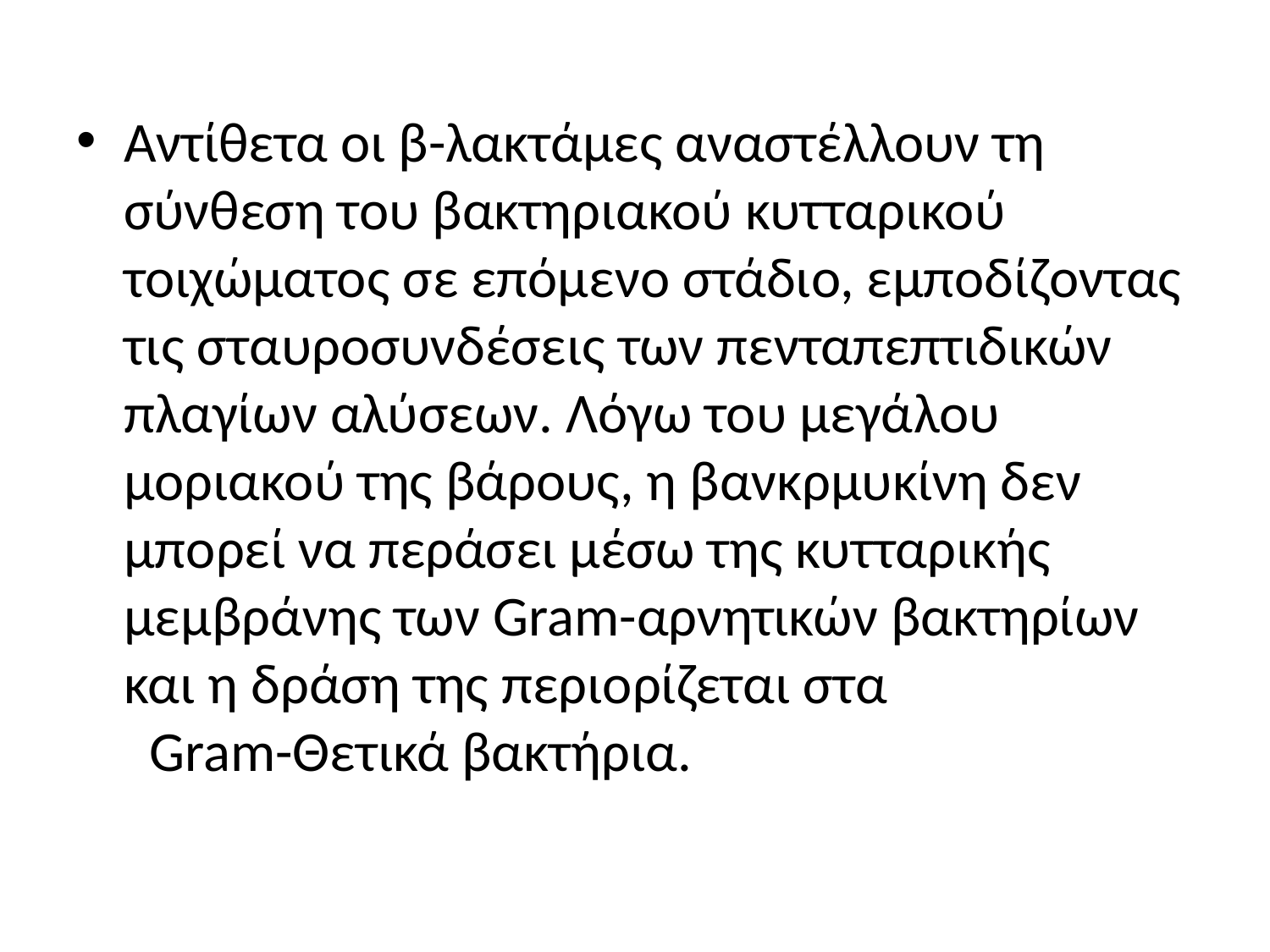

Αντίθετα οι β-λακτάμες αναστέλλουν τη σύνθεση του βακτηριακού κυτταρικού τοιχώματος σε επόμενο στάδιο, εμποδίζοντας τις σταυροσυνδέσεις των πενταπεπτιδικών πλαγίων αλύσεων. Λόγω του μεγάλου μοριακού της βάρους, η βανκρμυκίνη δεν μπορεί να περάσει μέσω της κυτταρικής μεμβράνης των Gram-αρνητικών βακτηρίων και η δράση της περιορίζεται στα                           Gram-Θετικά βακτήρια.